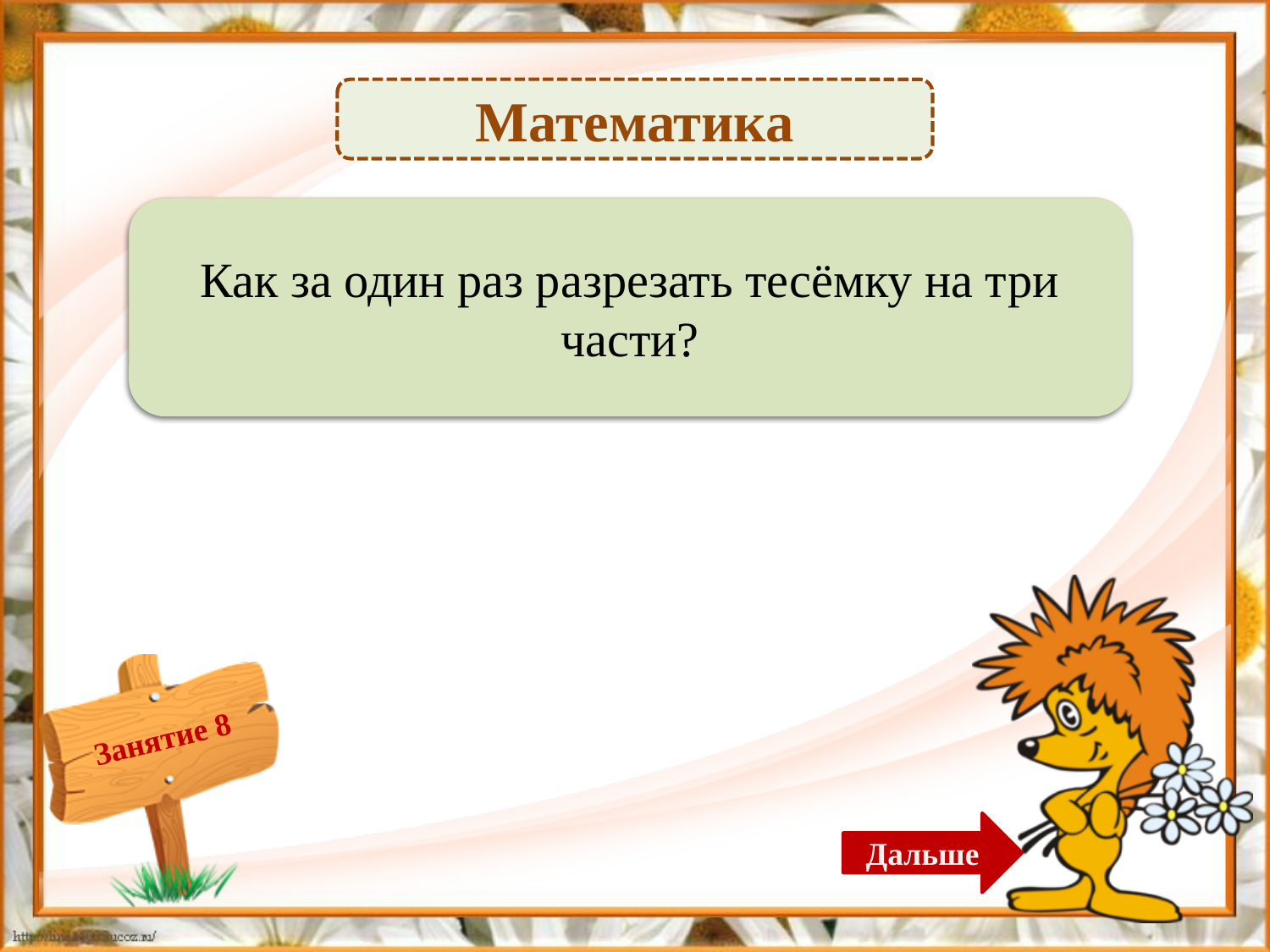

Математика
 Согнуть – 2б.
Как за один раз разрезать тесёмку на три части?

Дальше